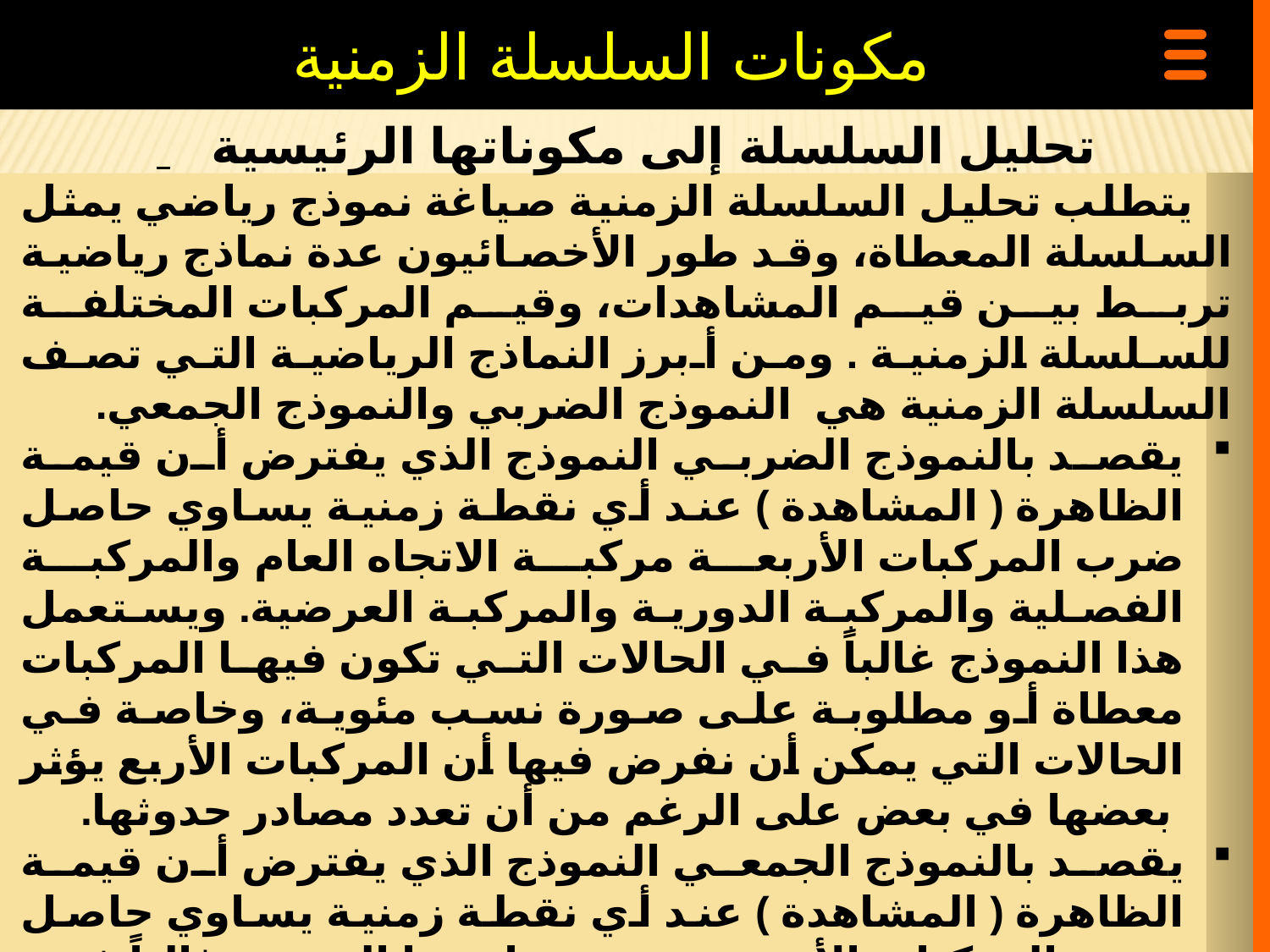

مكونات السلسلة الزمنية

تحليل السلسلة إلى مكوناتها الرئيسية
    يتطلب تحليل السلسلة الزمنية صياغة نموذج رياضي يمثل السلسلة المعطاة، وقد طور الأخصائيون عدة نماذج رياضية تربط بين قيم المشاهدات، وقيم المركبات المختلفة للسلسلة الزمنية . ومن أبرز النماذج الرياضية التي تصف السلسلة الزمنية هي  النموذج الضربي والنموذج الجمعي.
يقصد بالنموذج الضربي النموذج الذي يفترض أن قيمة الظاهرة ( المشاهدة ) عند أي نقطة زمنية يساوي حاصل ضرب المركبات الأربعة مركبة الاتجاه العام والمركبة الفصلية والمركبة الدورية والمركبة العرضية. ويستعمل هذا النموذج غالباً في الحالات التي تكون فيها المركبات معطاة أو مطلوبة على صورة نسب مئوية، وخاصة في الحالات التي يمكن أن نفرض فيها أن المركبات الأربع يؤثر  بعضها في بعض على الرغم من أن تعدد مصادر حدوثها.
يقصد بالنموذج الجمعي النموذج الذي يفترض أن قيمة الظاهرة ( المشاهدة ) عند أي نقطة زمنية يساوي حاصل جمع المركبات الأربعة. ويستعمل هذا النموذج غالباً في الحالات التي تكون فيها وحدة قياس جميع المركبات متشابهة وتشابه وحدة قياس المشاهدات، وخاصة في الحالات التي يكون بالإمكان فرض أن جميع المركبات مستقل بعضها عن بعض ، بمعنى أن حدوث إحداها لا يؤثر في حدوث المركبات الأخرى ..